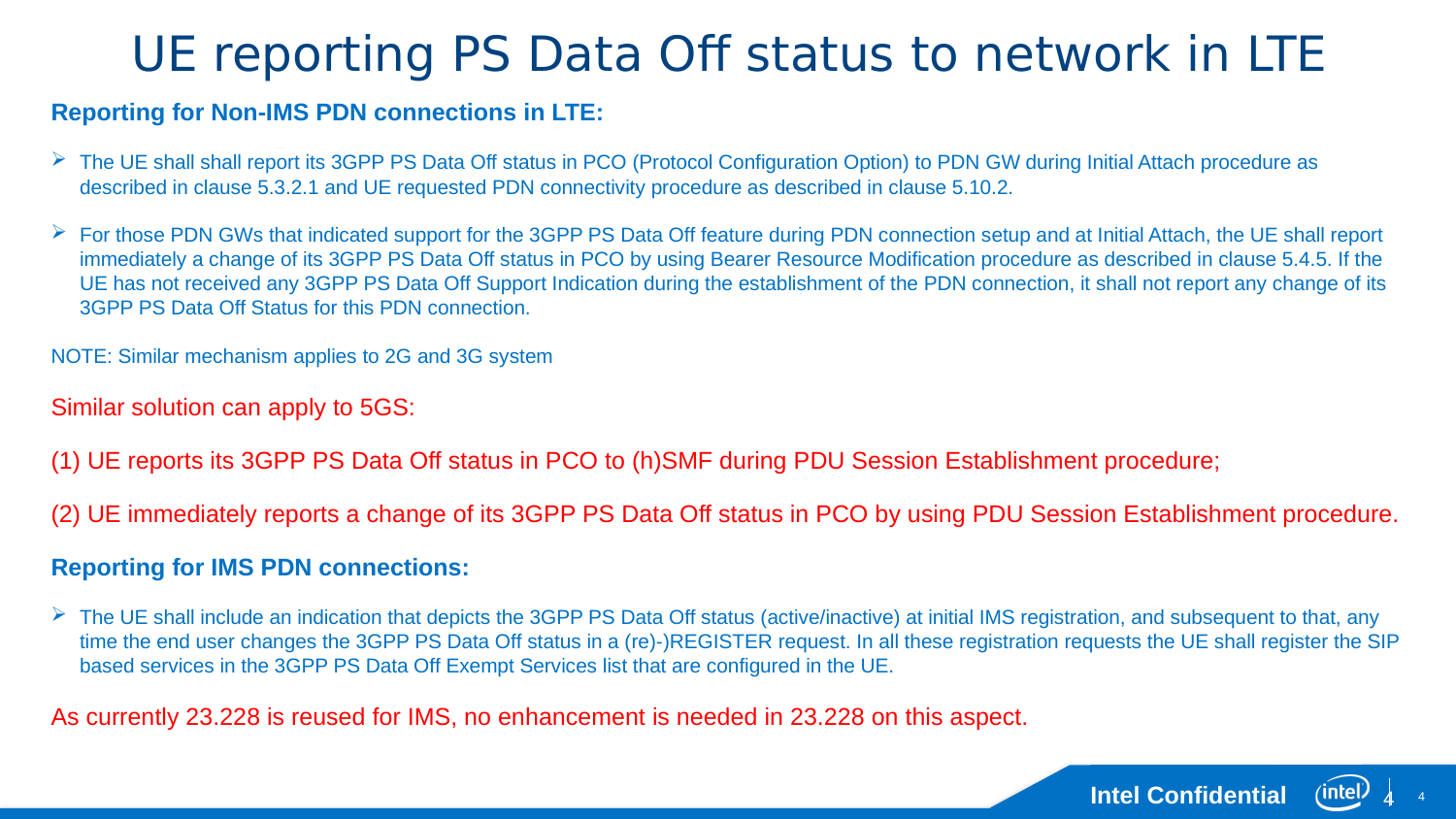

# UE reporting PS Data Off status to network in LTE

Reporting for Non-IMS PDN connections in LTE:
The UE shall shall report its 3GPP PS Data Off status in PCO (Protocol Configuration Option) to PDN GW during Initial Attach procedure as described in clause 5.3.2.1 and UE requested PDN connectivity procedure as described in clause 5.10.2.
For those PDN GWs that indicated support for the 3GPP PS Data Off feature during PDN connection setup and at Initial Attach, the UE shall report immediately a change of its 3GPP PS Data Off status in PCO by using Bearer Resource Modification procedure as described in clause 5.4.5. If the UE has not received any 3GPP PS Data Off Support Indication during the establishment of the PDN connection, it shall not report any change of its 3GPP PS Data Off Status for this PDN connection.
NOTE: Similar mechanism applies to 2G and 3G system
Similar solution can apply to 5GS:
UE reports its 3GPP PS Data Off status in PCO to (h)SMF during PDU Session Establishment procedure;
UE immediately reports a change of its 3GPP PS Data Off status in PCO by using PDU Session Establishment procedure.
Reporting for IMS PDN connections:
The UE shall include an indication that depicts the 3GPP PS Data Off status (active/inactive) at initial IMS registration, and subsequent to that, any time the end user changes the 3GPP PS Data Off status in a (re)-)REGISTER request. In all these registration requests the UE shall register the SIP based services in the 3GPP PS Data Off Exempt Services list that are configured in the UE.
As currently 23.228 is reused for IMS, no enhancement is needed in 23.228 on this aspect.

4